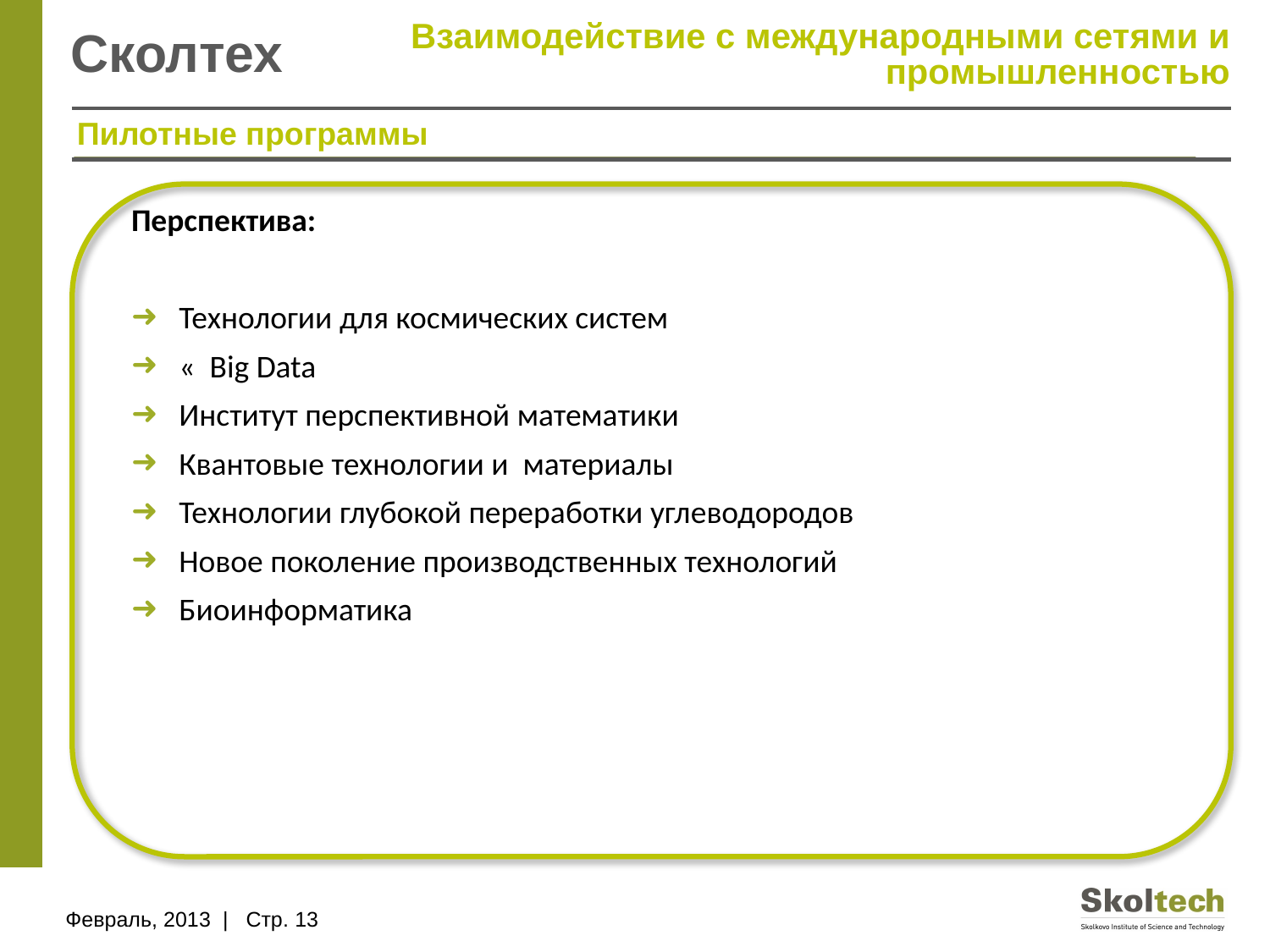

Взаимодействие с международными сетями и промышленностью
# Сколтех
Пилотные программы

Перспектива:

Технологии для космических систем
«  Big Data
Институт перспективной математики
Квантовые технологии и  материалы
Технологии глубокой переработки углеводородов
Новое поколение производственных технологий
Биоинформатика

Февраль, 2013  |   Стр. 13